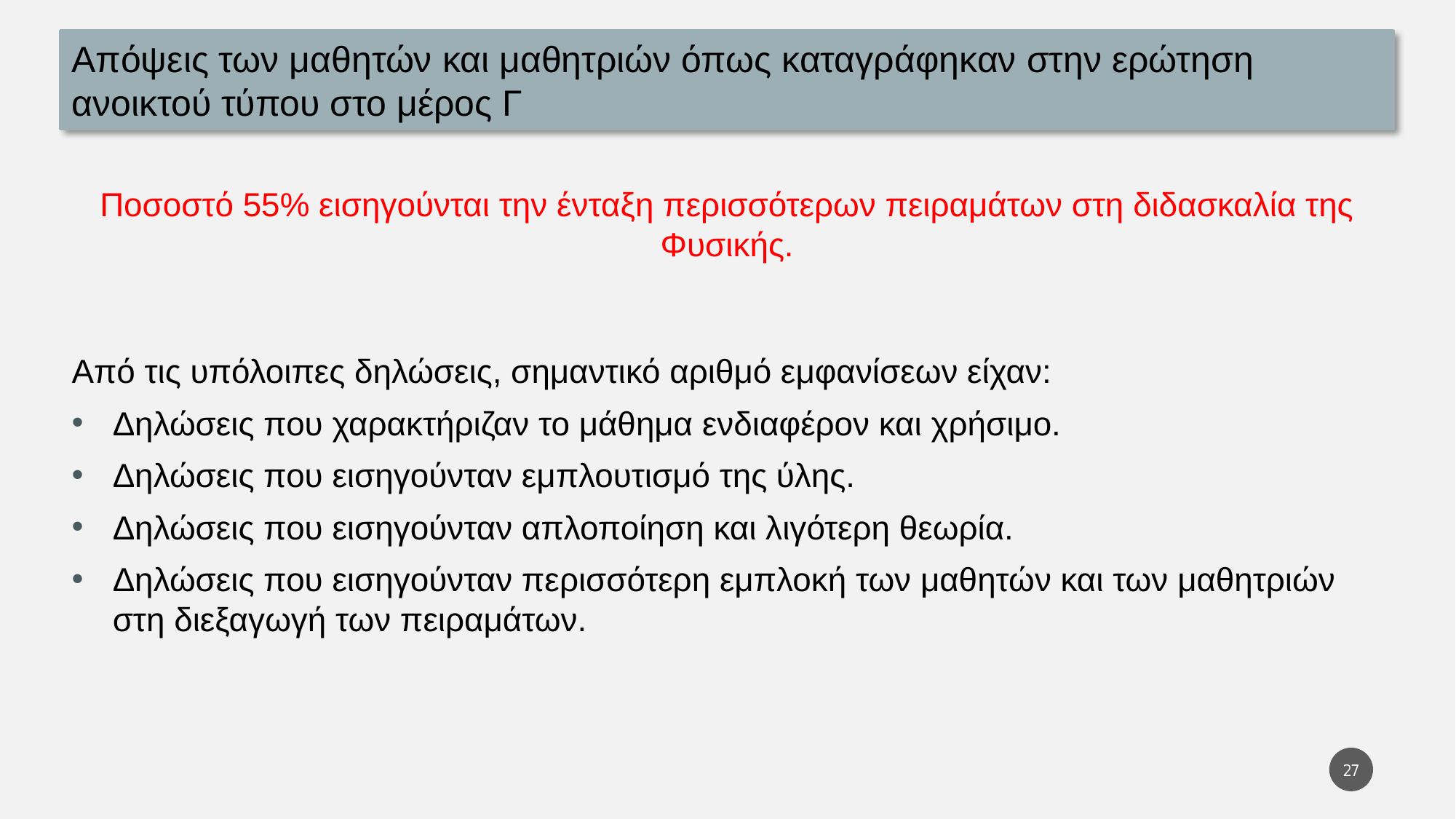

Απόψεις των μαθητών και μαθητριών όπως καταγράφηκαν στην ερώτηση ανοικτού τύπου στο μέρος Γ
Ποσοστό 55% εισηγούνται την ένταξη περισσότερων πειραμάτων στη διδασκαλία της Φυσικής.

Από τις υπόλοιπες δηλώσεις, σημαντικό αριθμό εμφανίσεων είχαν:
Δηλώσεις που χαρακτήριζαν το μάθημα ενδιαφέρον και χρήσιμο.
Δηλώσεις που εισηγούνταν εμπλουτισμό της ύλης.
Δηλώσεις που εισηγούνταν απλοποίηση και λιγότερη θεωρία.
Δηλώσεις που εισηγούνταν περισσότερη εμπλοκή των μαθητών και των μαθητριών στη διεξαγωγή των πειραμάτων.

27